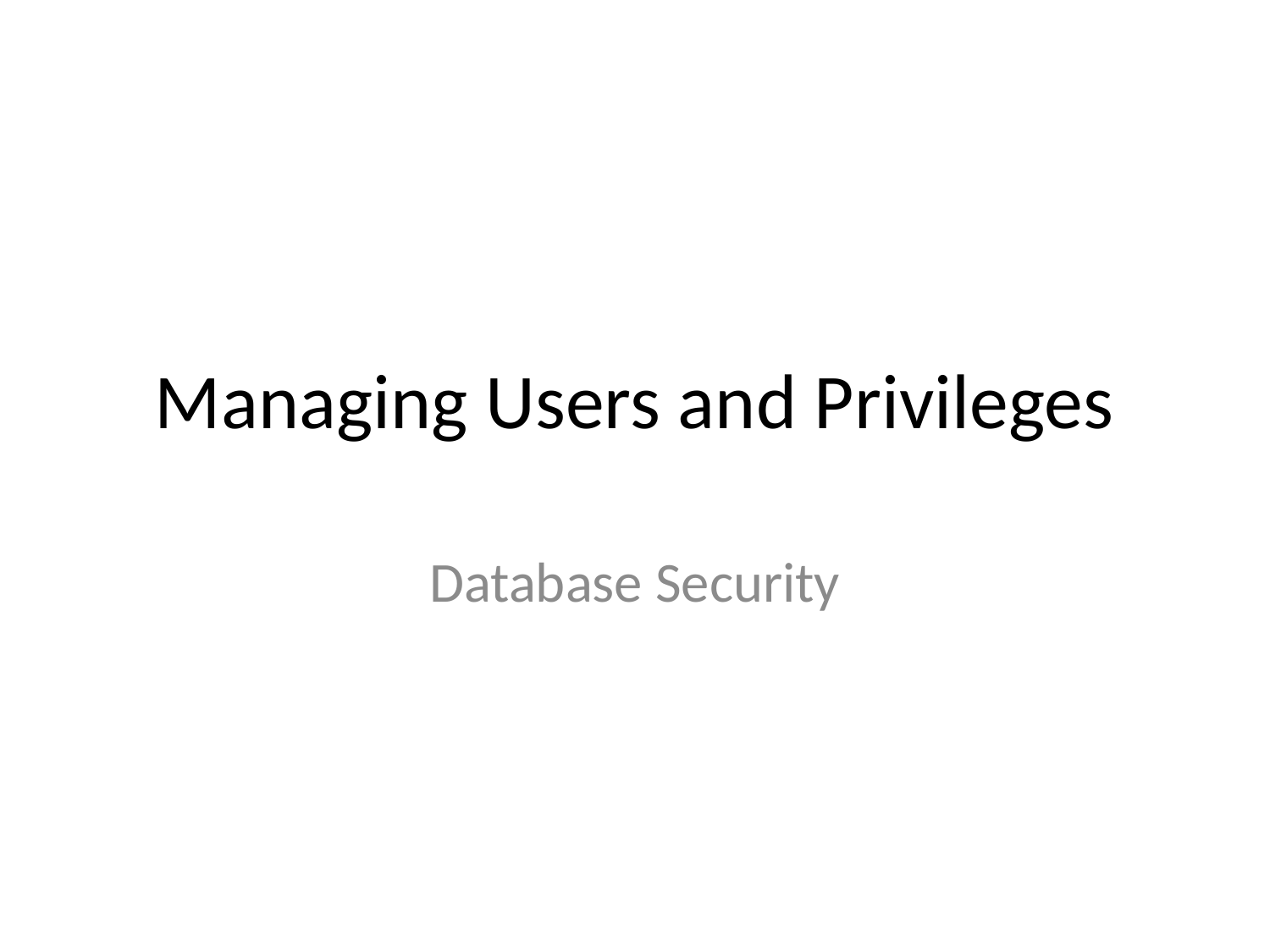

# Managing Users and Privileges
Database Security